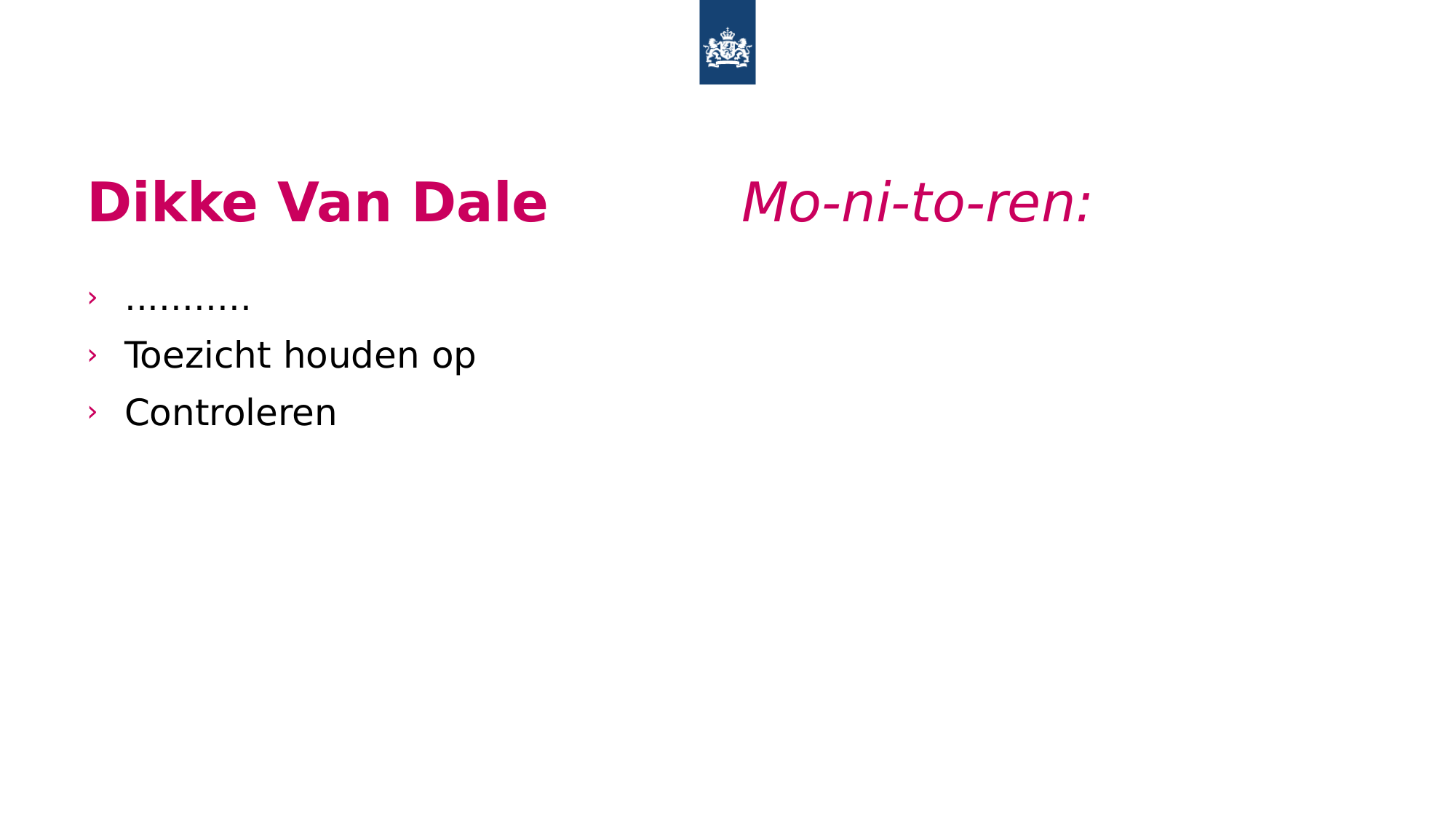

# Dikke Van Dale 		Mo-ni-to-ren:
...........
Toezicht houden op
Controleren
35
11-7-2022